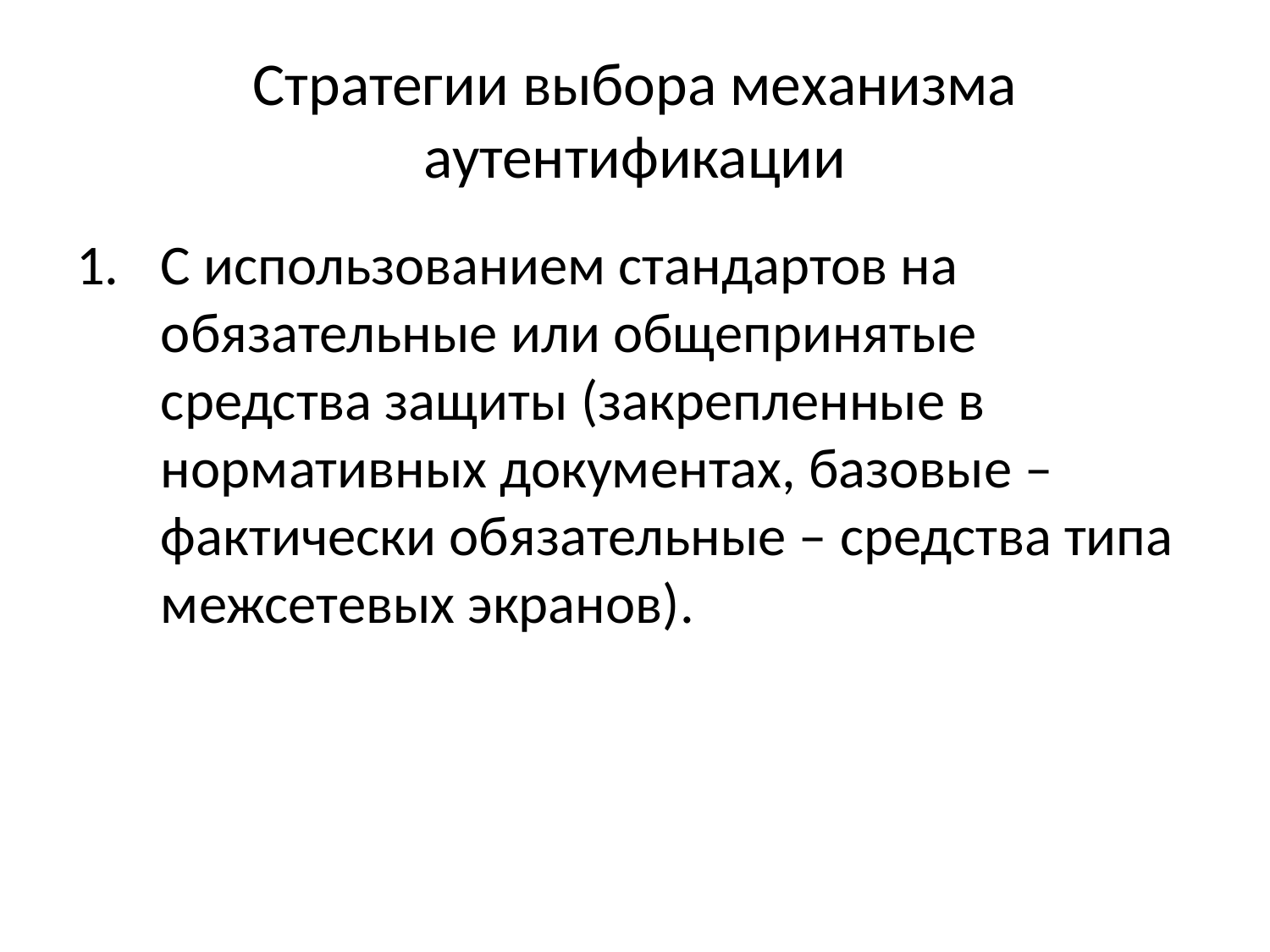

# Стратегии выбора механизма аутентификации
С использованием стандартов на обязательные или общепринятые средства защиты (закрепленные в  нормативных документах, базовые – фактически обязательные – средства типа межсетевых экранов).